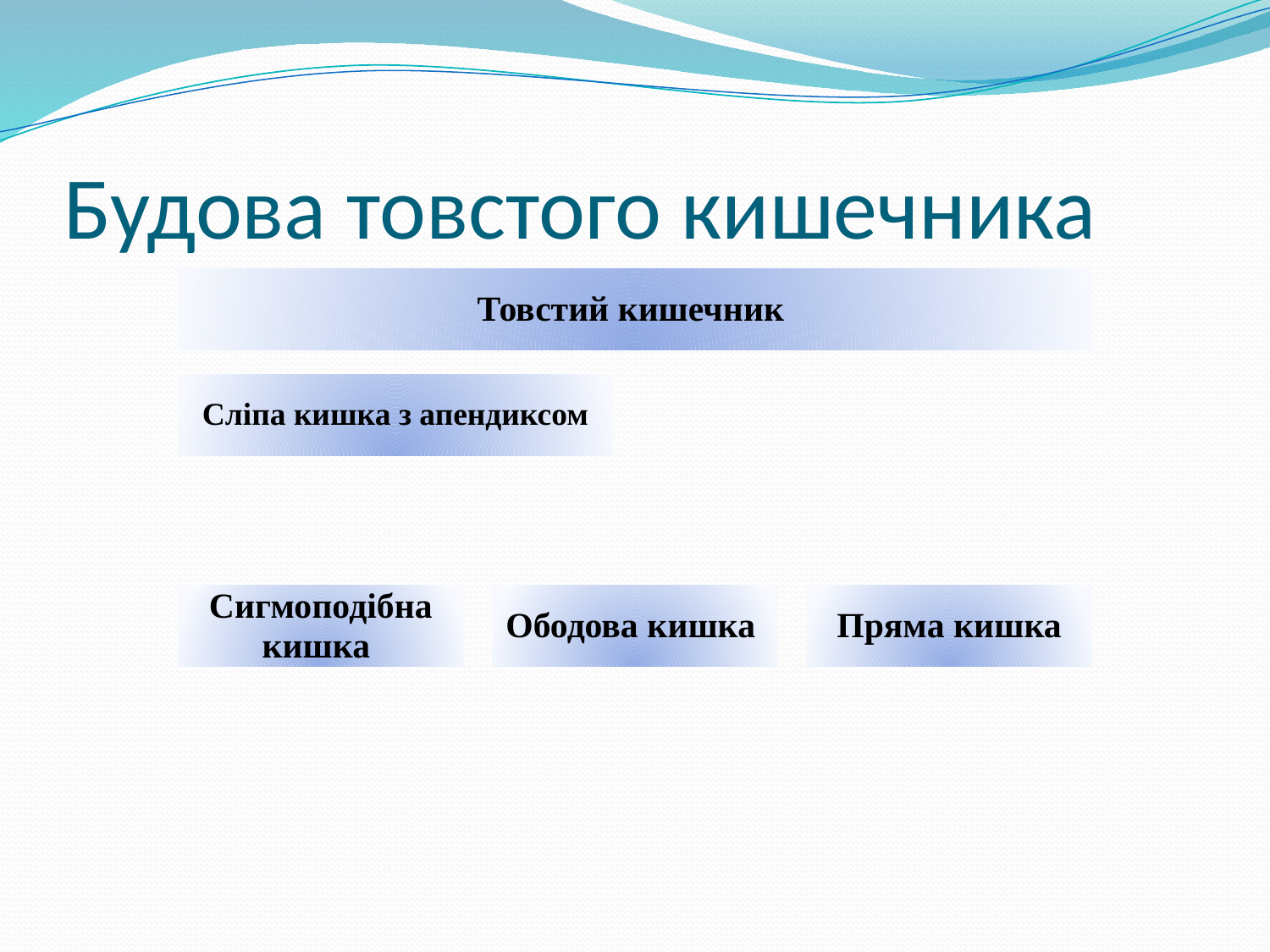

# Будова товстого кишечника
Товстий кишечник
Сліпа кишка з апендиксом
Сигмоподібна кишка
Ободова кишка
Пряма кишка